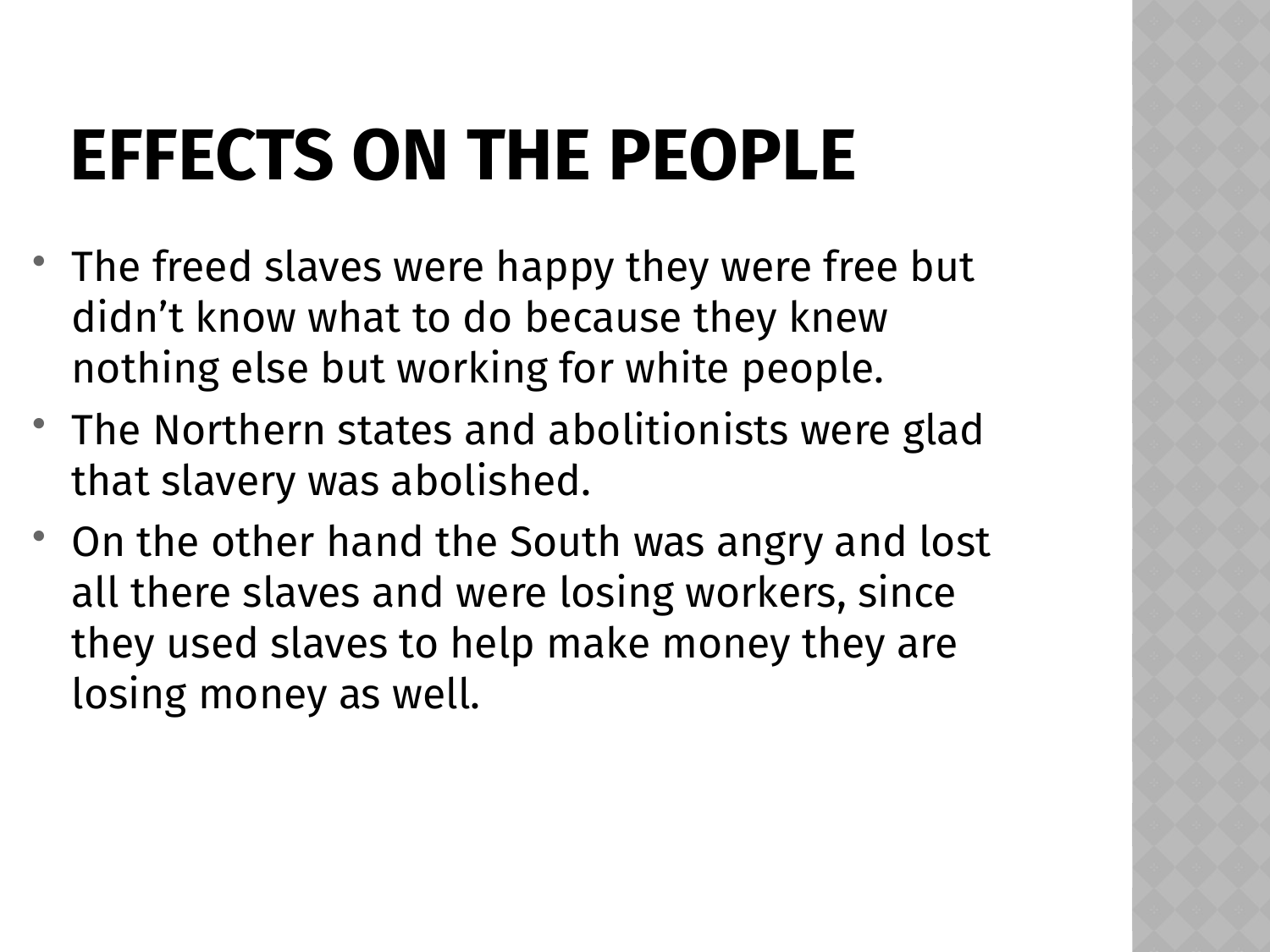

# Effects on the people
The freed slaves were happy they were free but didn’t know what to do because they knew nothing else but working for white people.
The Northern states and abolitionists were glad that slavery was abolished.
On the other hand the South was angry and lost all there slaves and were losing workers, since they used slaves to help make money they are losing money as well.